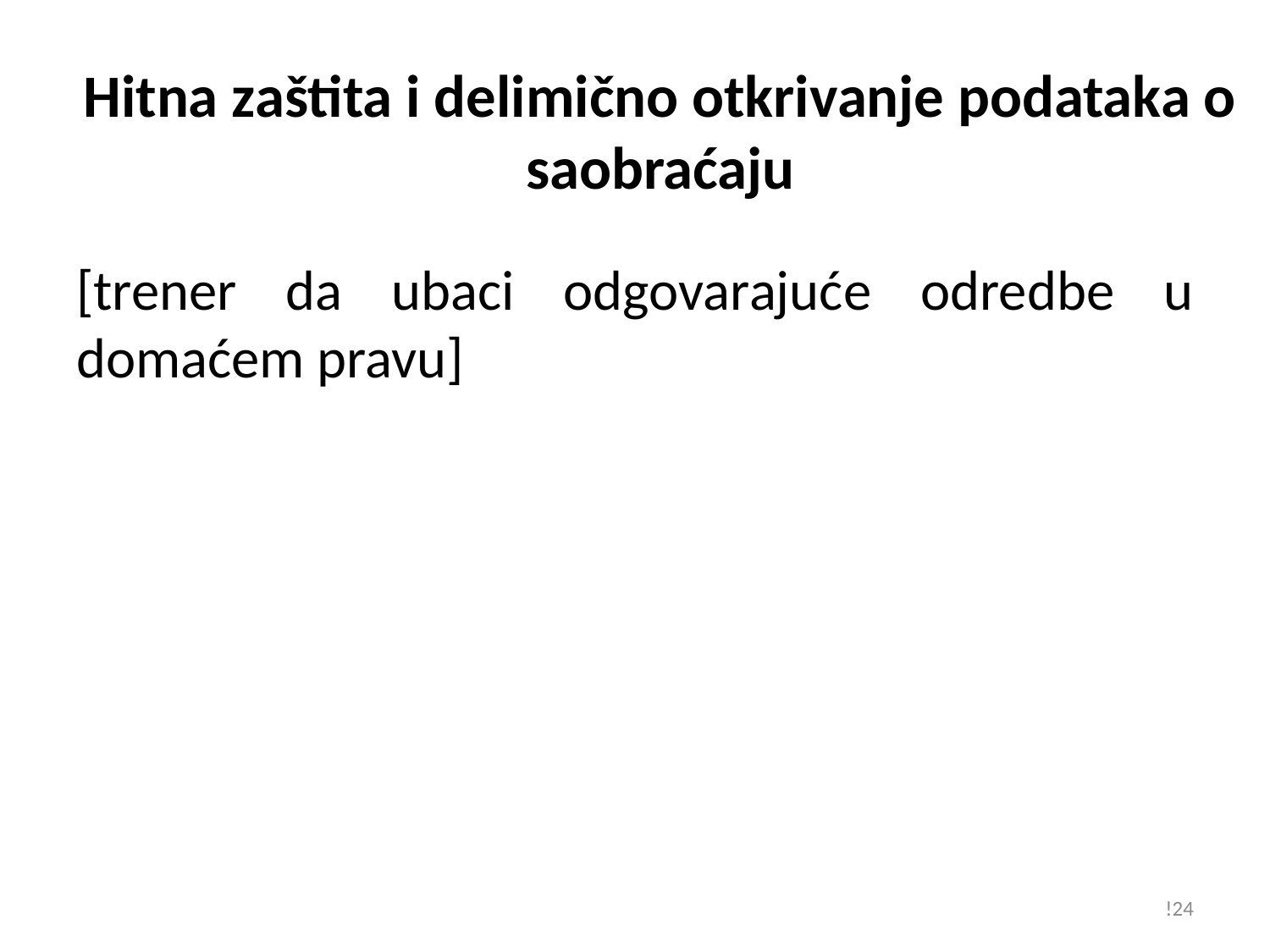

# Hitna zaštita i delimično otkrivanje podataka o saobraćaju
[trener da ubaci odgovarajuće odredbe u domaćem pravu]
!24